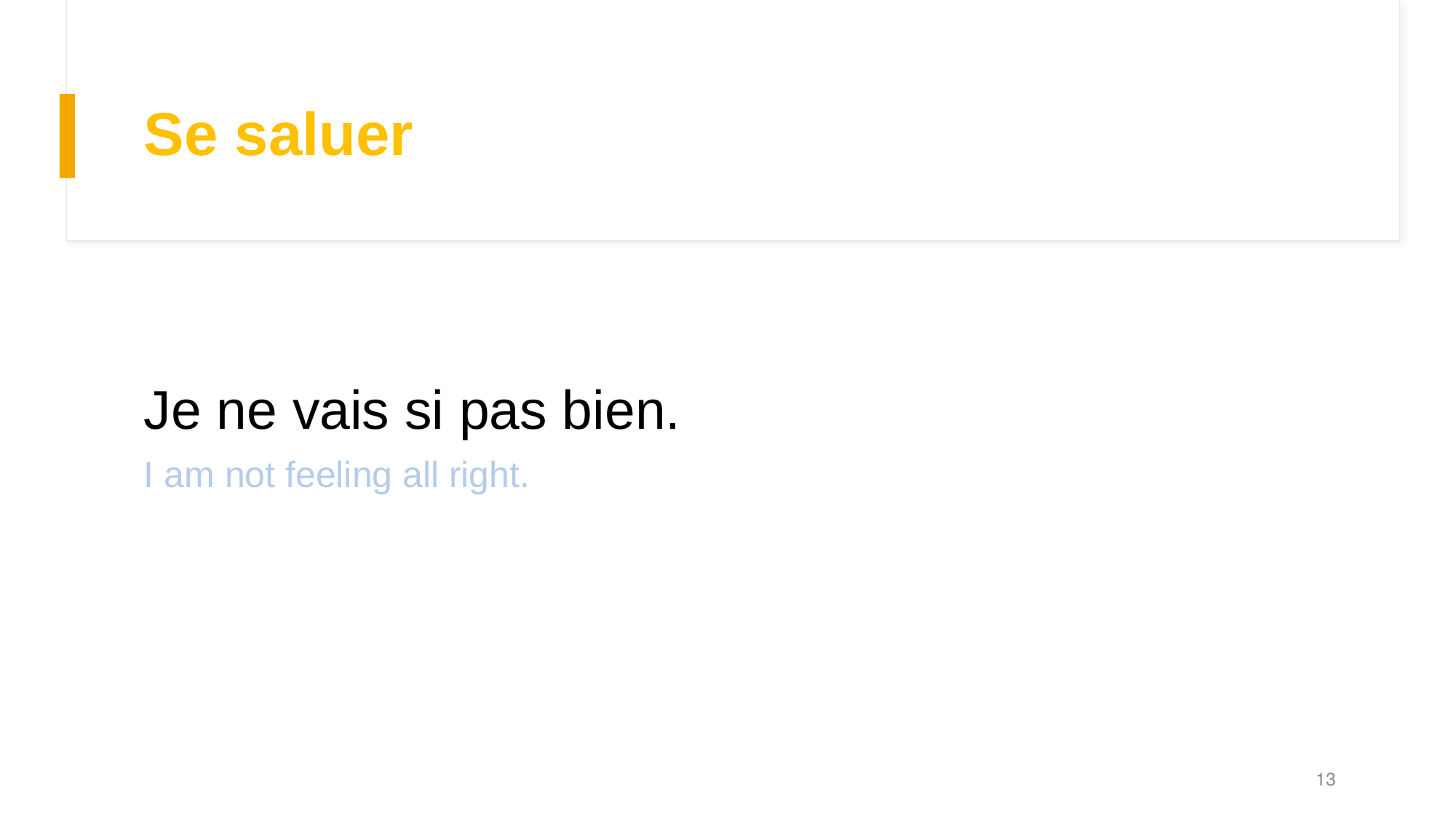

# Se saluer

Je ne vais si pas bien.
I am not feeling all right.

13